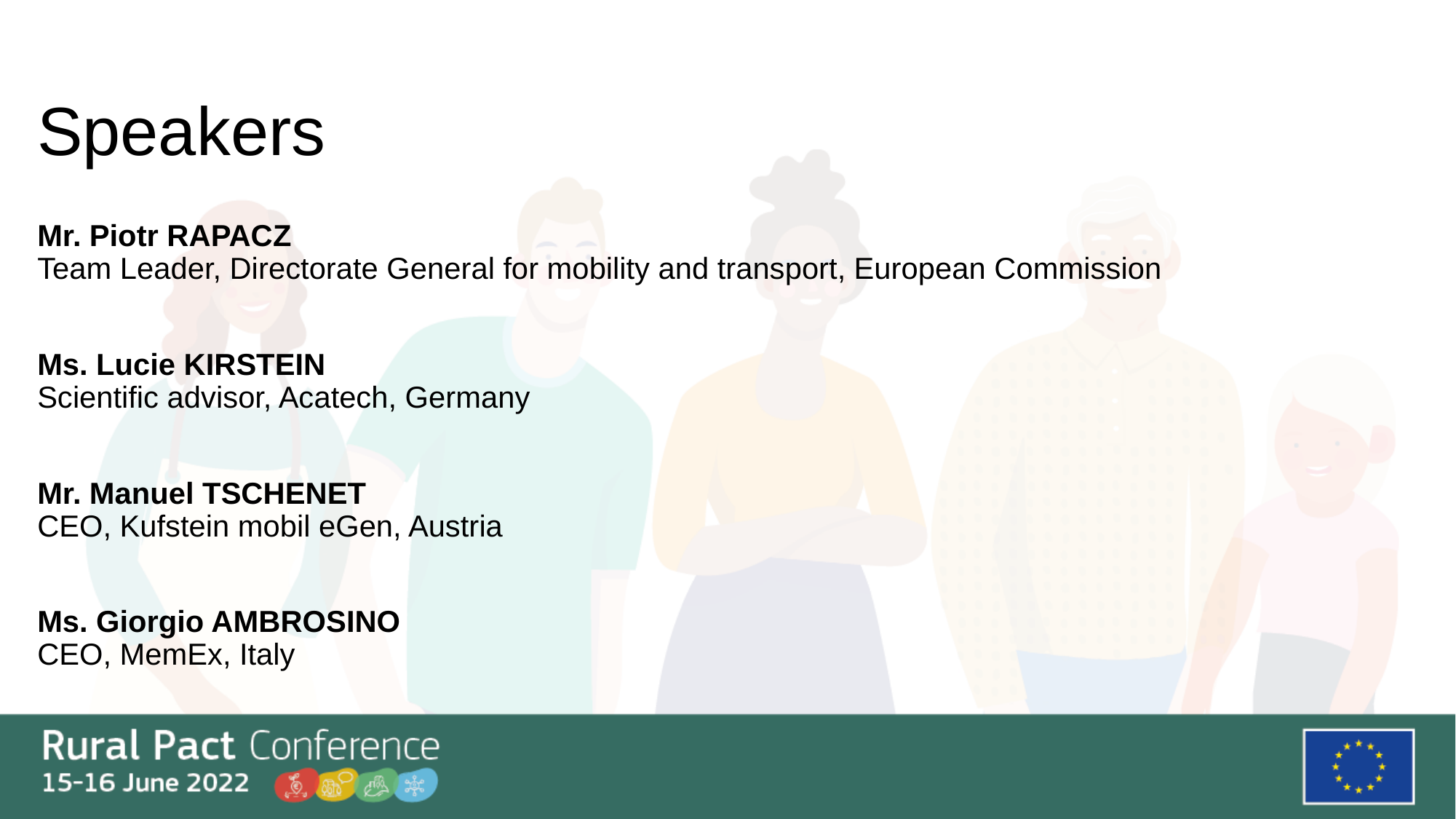

# Speakers
Mr. Piotr RAPACZ
Team Leader, Directorate General for mobility and transport, European Commission

Ms. Lucie KIRSTEIN
Scientific advisor, Acatech, Germany

Mr. Manuel TSCHENET
CEO, Kufstein mobil eGen, Austria

Ms. Giorgio AMBROSINO
CEO, MemEx, Italy